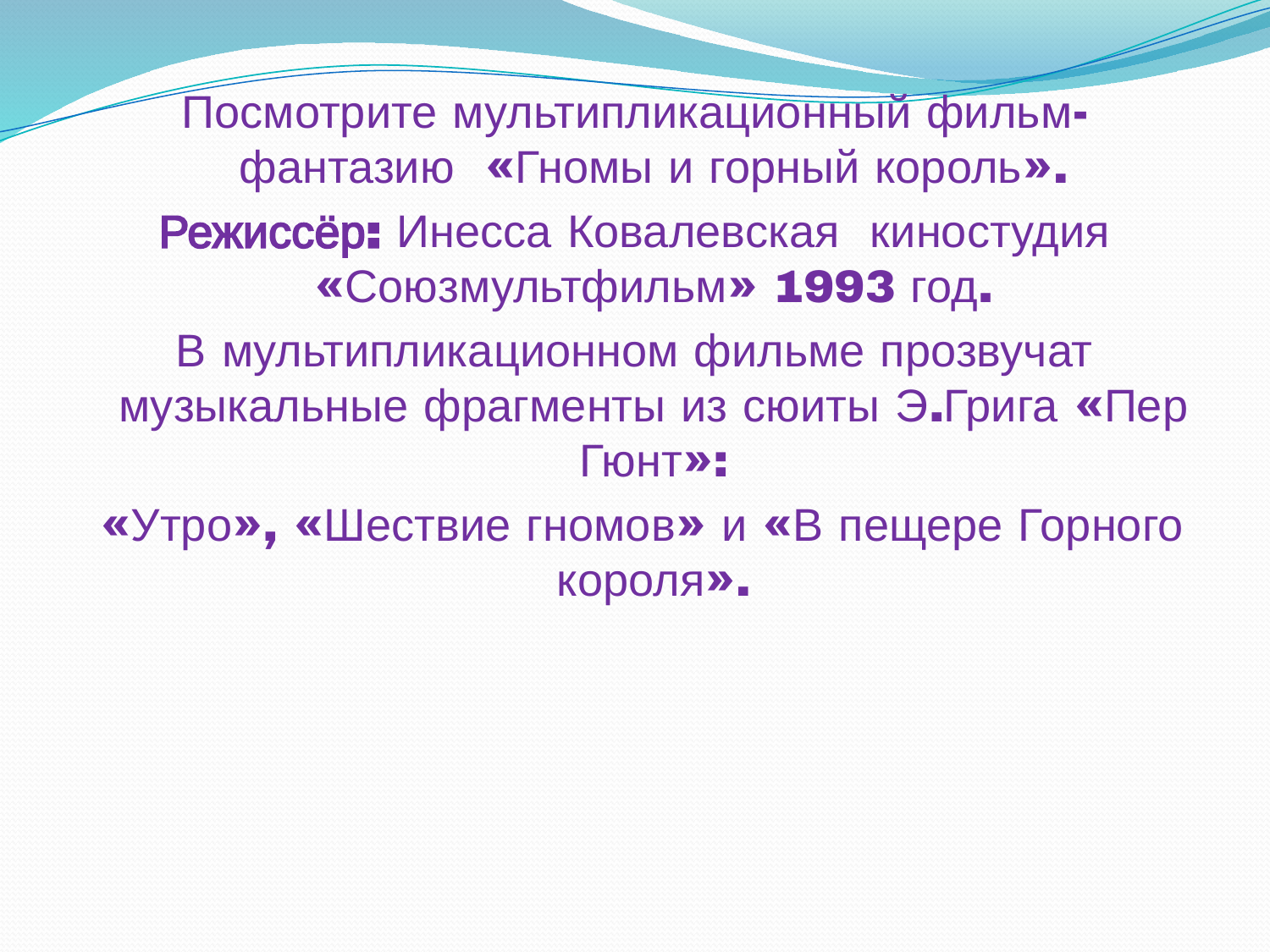

Посмотрите мультипликационный фильм-фантазию  «Гномы и горный король».
Режиссёр: Инесса Ковалевская  киностудия «Союзмультфильм» 1993 год.
В мультипликационном фильме прозвучат музыкальные фрагменты из сюиты Э.Грига «Пер Гюнт»:
 «Утро», «Шествие гномов» и «В пещере Горного короля».

#